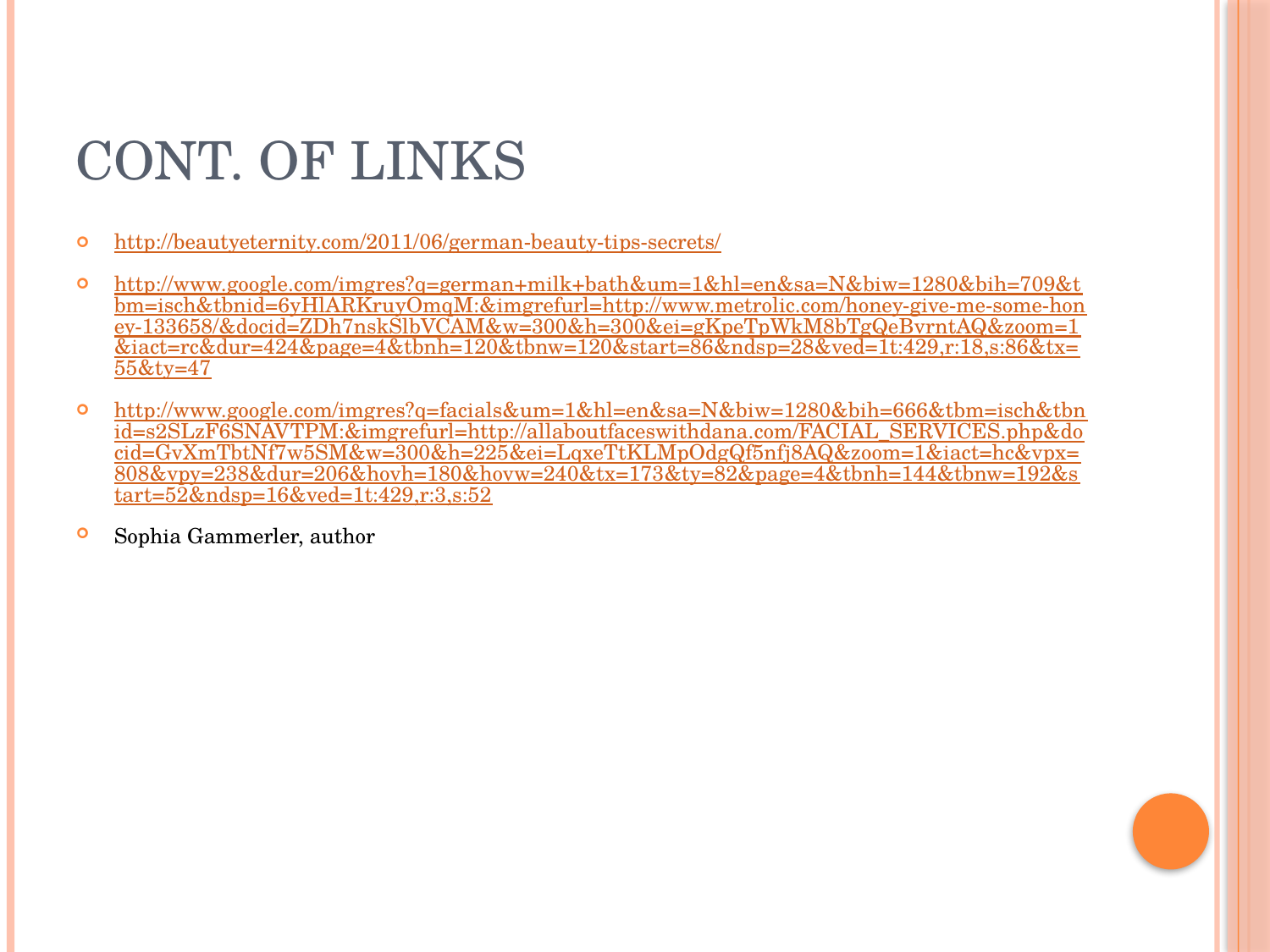

# Cont. of Links
http://beautyeternity.com/2011/06/german-beauty-tips-secrets/
http://www.google.com/imgres?q=german+milk+bath&um=1&hl=en&sa=N&biw=1280&bih=709&tbm=isch&tbnid=6yHlARKruyOmqM:&imgrefurl=http://www.metrolic.com/honey-give-me-some-honey-133658/&docid=ZDh7nskSlbVCAM&w=300&h=300&ei=gKpeTpWkM8bTgQeBvrntAQ&zoom=1&iact=rc&dur=424&page=4&tbnh=120&tbnw=120&start=86&ndsp=28&ved=1t:429,r:18,s:86&tx=55&ty=47
http://www.google.com/imgres?q=facials&um=1&hl=en&sa=N&biw=1280&bih=666&tbm=isch&tbnid=s2SLzF6SNAVTPM:&imgrefurl=http://allaboutfaceswithdana.com/FACIAL_SERVICES.php&docid=GvXmTbtNf7w5SM&w=300&h=225&ei=LqxeTtKLMpOdgQf5nfj8AQ&zoom=1&iact=hc&vpx=808&vpy=238&dur=206&hovh=180&hovw=240&tx=173&ty=82&page=4&tbnh=144&tbnw=192&start=52&ndsp=16&ved=1t:429,r:3,s:52
Sophia Gammerler, author